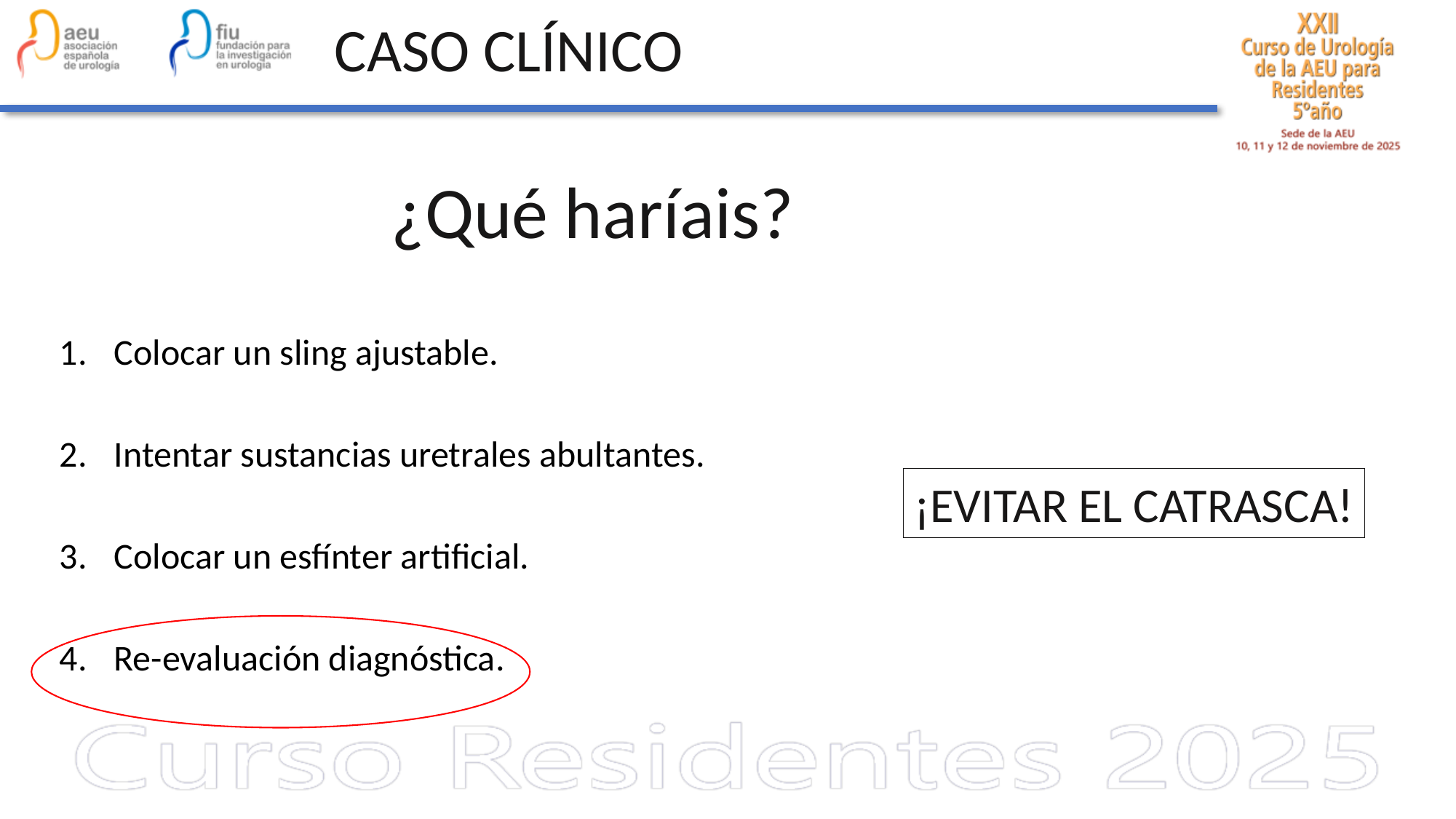

CASO CLÍNICO
¿Qué haríais?
Colocar un sling ajustable.

Intentar sustancias uretrales abultantes.

Colocar un esfínter artificial.

Re-evaluación diagnóstica.

¡EVITAR EL CATRASCA!